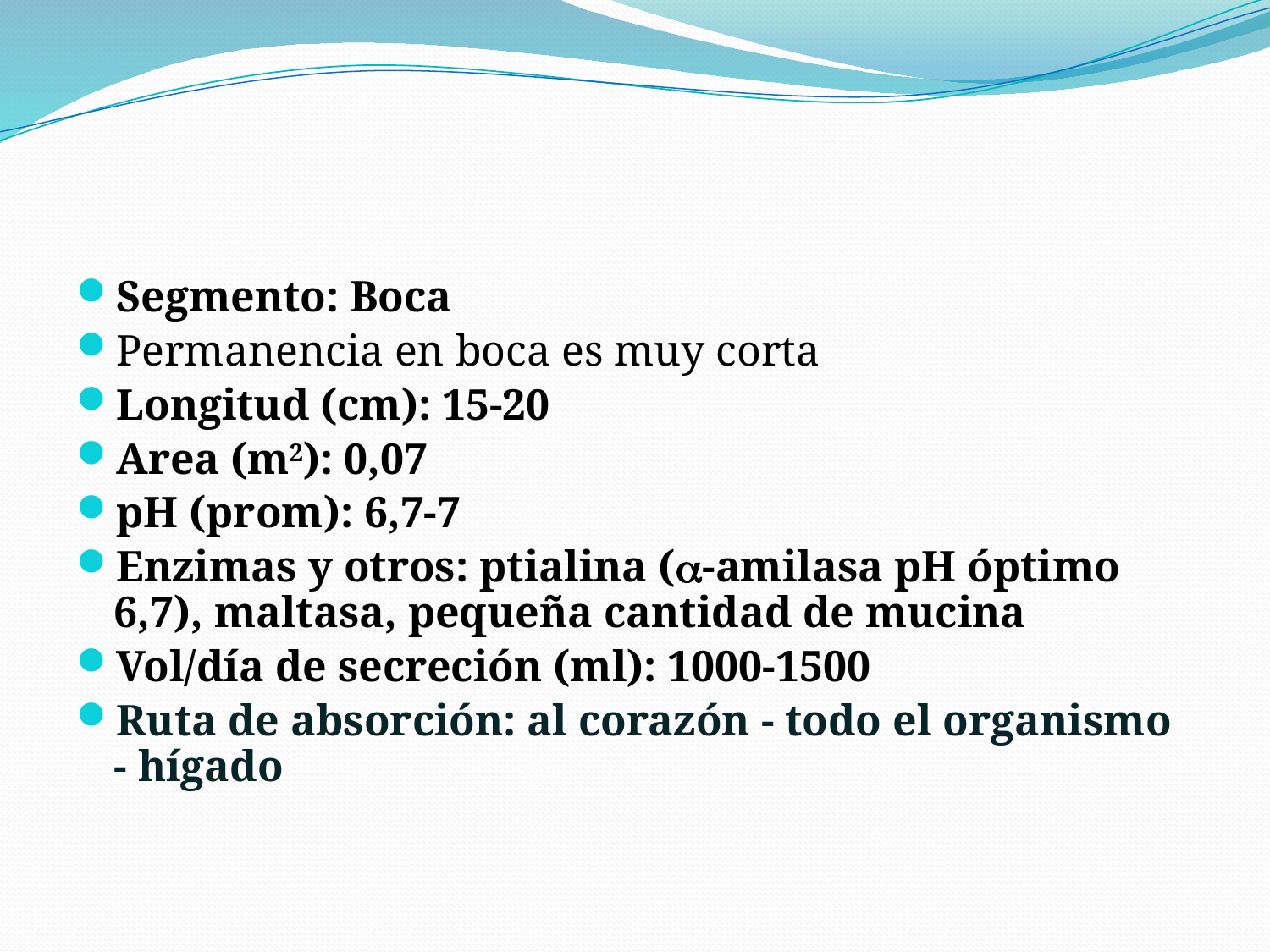

#
Segmento: Boca
Permanencia en boca es muy corta
Longitud (cm): 15-20
Area (m2): 0,07
pH (prom): 6,7-7
Enzimas y otros: ptialina (α-amilasa pH óptimo 6,7), maltasa, pequeña cantidad de mucina
Vol/día de secreción (ml): 1000-1500
Ruta de absorción: al corazón - todo el organismo - hígado